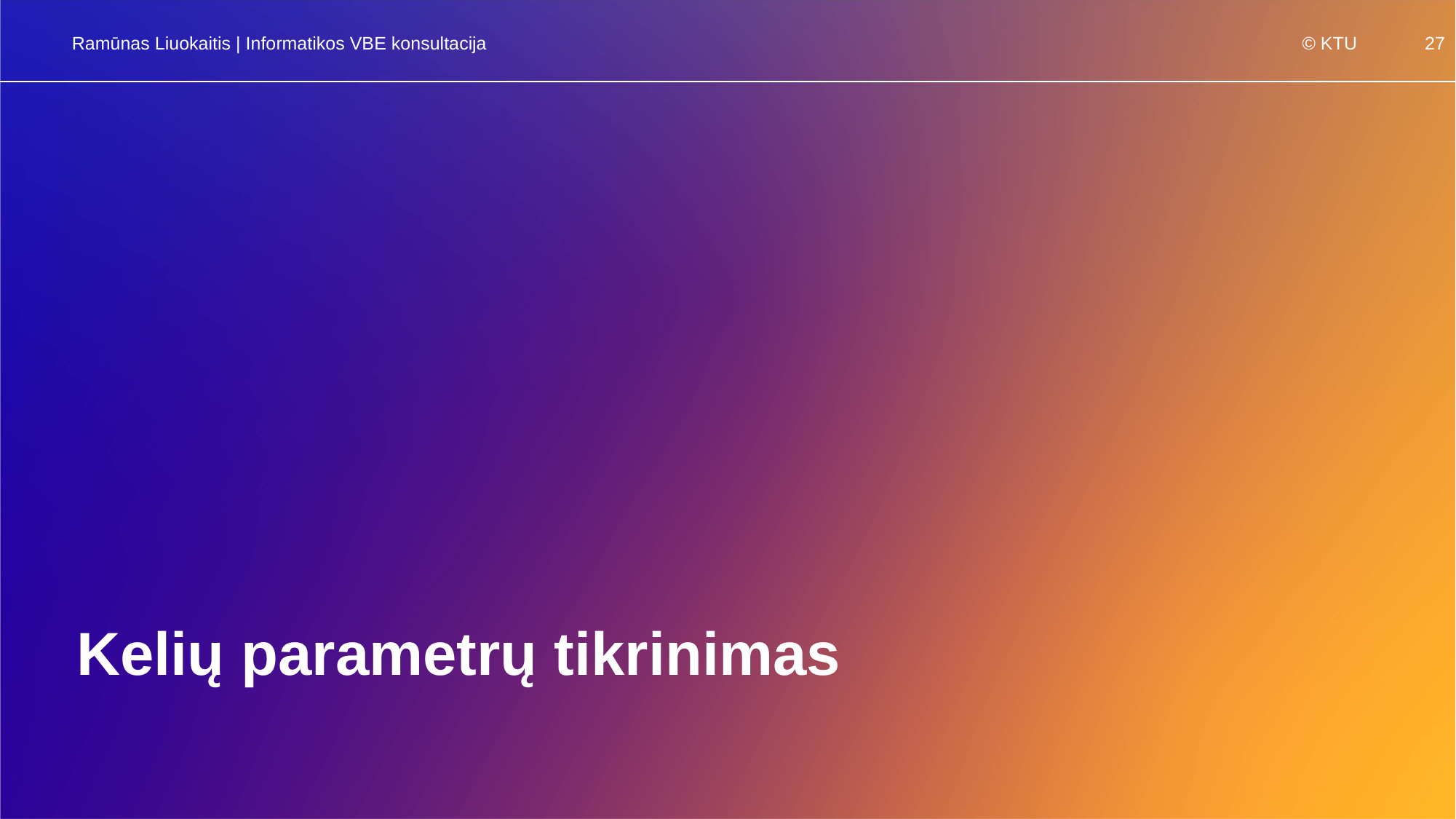

Ramūnas Liuokaitis | Informatikos VBE konsultacija
# Kelių parametrų tikrinimas